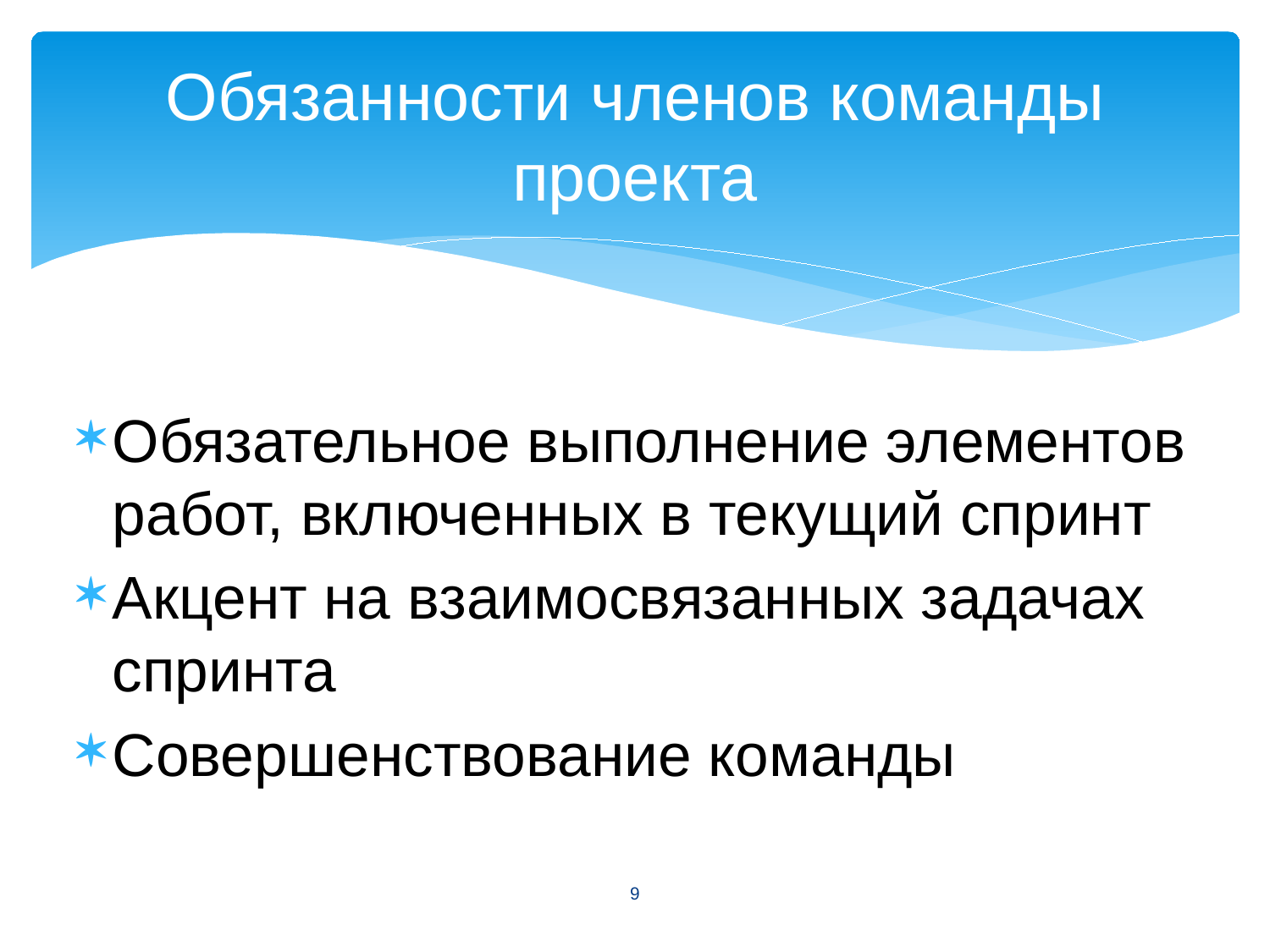

# Обязанности членов команды проекта
Обязательное выполнение элементов работ, включенных в текущий спринт
Акцент на взаимосвязанных задачах спринта
Совершенствование команды
9